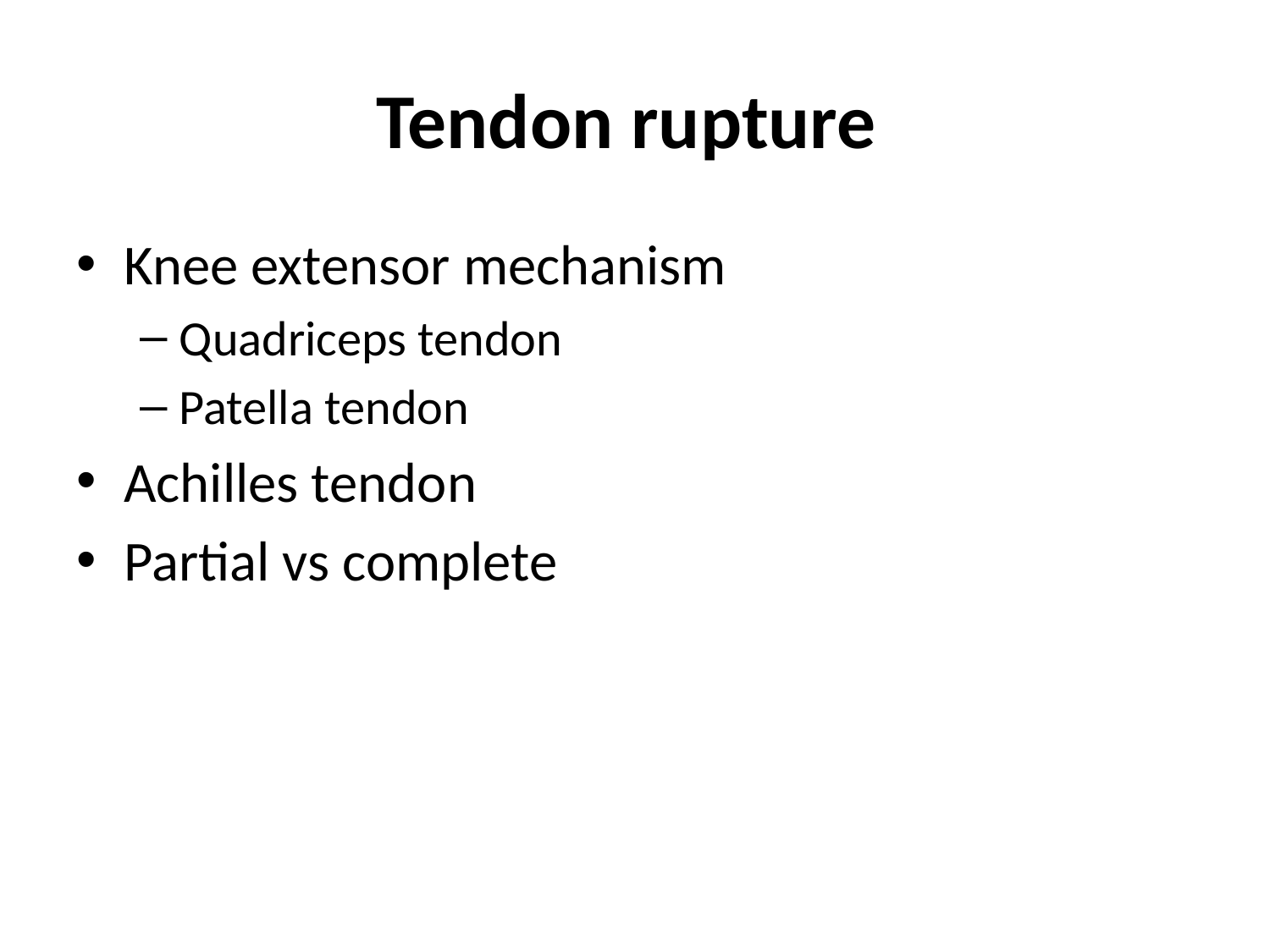

# Tendon rupture
Knee extensor mechanism
Quadriceps tendon
Patella tendon
Achilles tendon
Partial vs complete